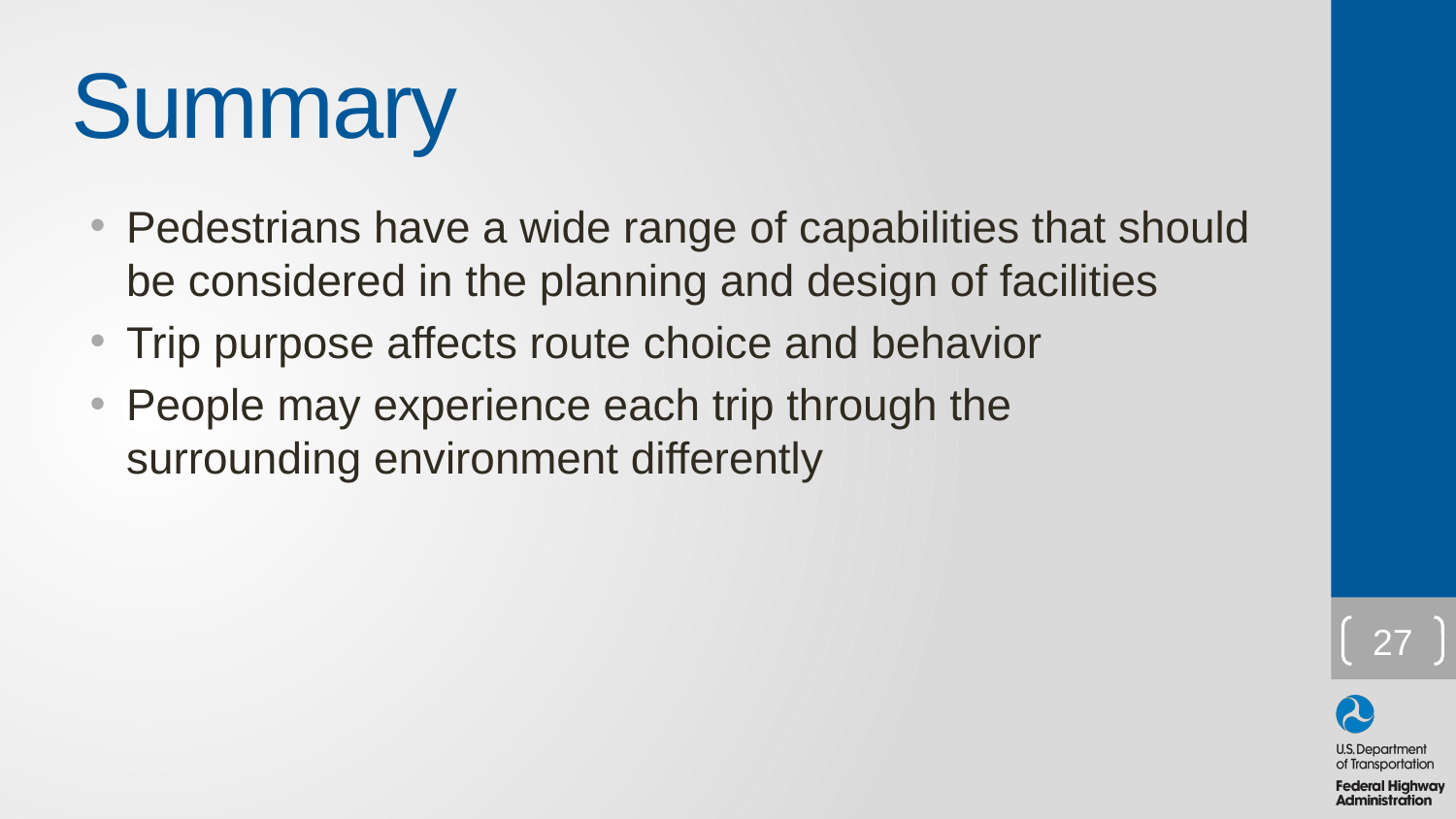

# Summary
Pedestrians have a wide range of capabilities that should be considered in the planning and design of facilities
Trip purpose affects route choice and behavior
People may experience each trip through the surrounding environment differently
27